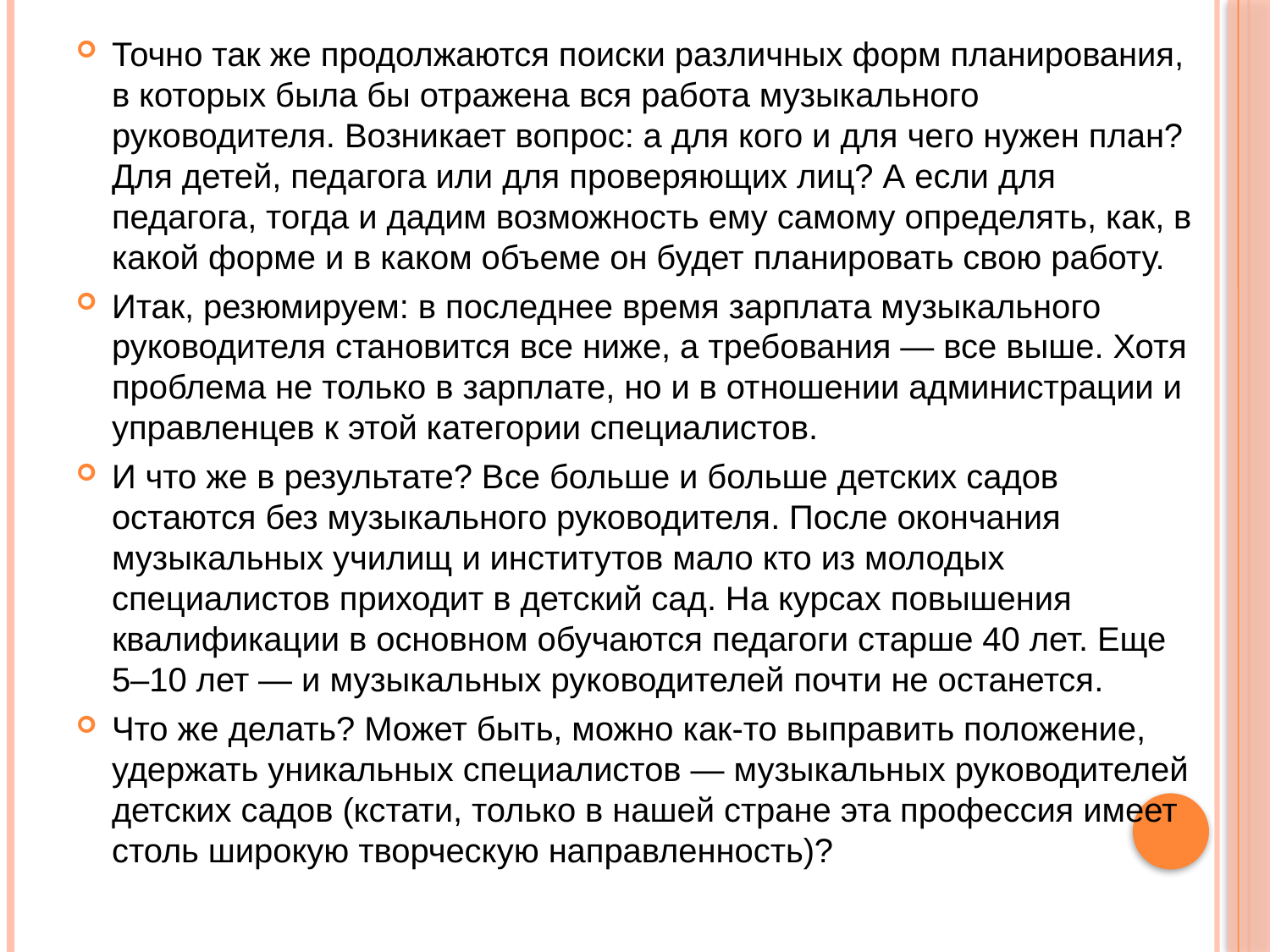

Точно так же продолжаются поиски различных форм планирования, в которых была бы отражена вся работа музыкального руководителя. Возникает вопрос: а для кого и для чего нужен план? Для детей, педагога или для проверяющих лиц? А если для педагога, тогда и дадим возможность ему самому определять, как, в какой форме и в каком объеме он будет планировать свою работу.
Итак, резюмируем: в последнее время зарплата музыкального руководителя становится все ниже, а требования — все выше. Хотя проблема не только в зарплате, но и в отношении администрации и управленцев к этой категории специалистов.
И что же в результате? Все больше и больше детских садов остаются без музыкального руководителя. После окончания музыкальных училищ и институтов мало кто из молодых специалистов приходит в детский сад. На курсах повышения квалификации в основном обучаются педагоги старше 40 лет. Еще 5–10 лет — и музыкальных руководителей почти не останется.
Что же делать? Может быть, можно как-то выправить положение, удержать уникальных специалистов — музыкальных руководителей детских садов (кстати, только в нашей стране эта профессия имеет столь широкую творческую направленность)?